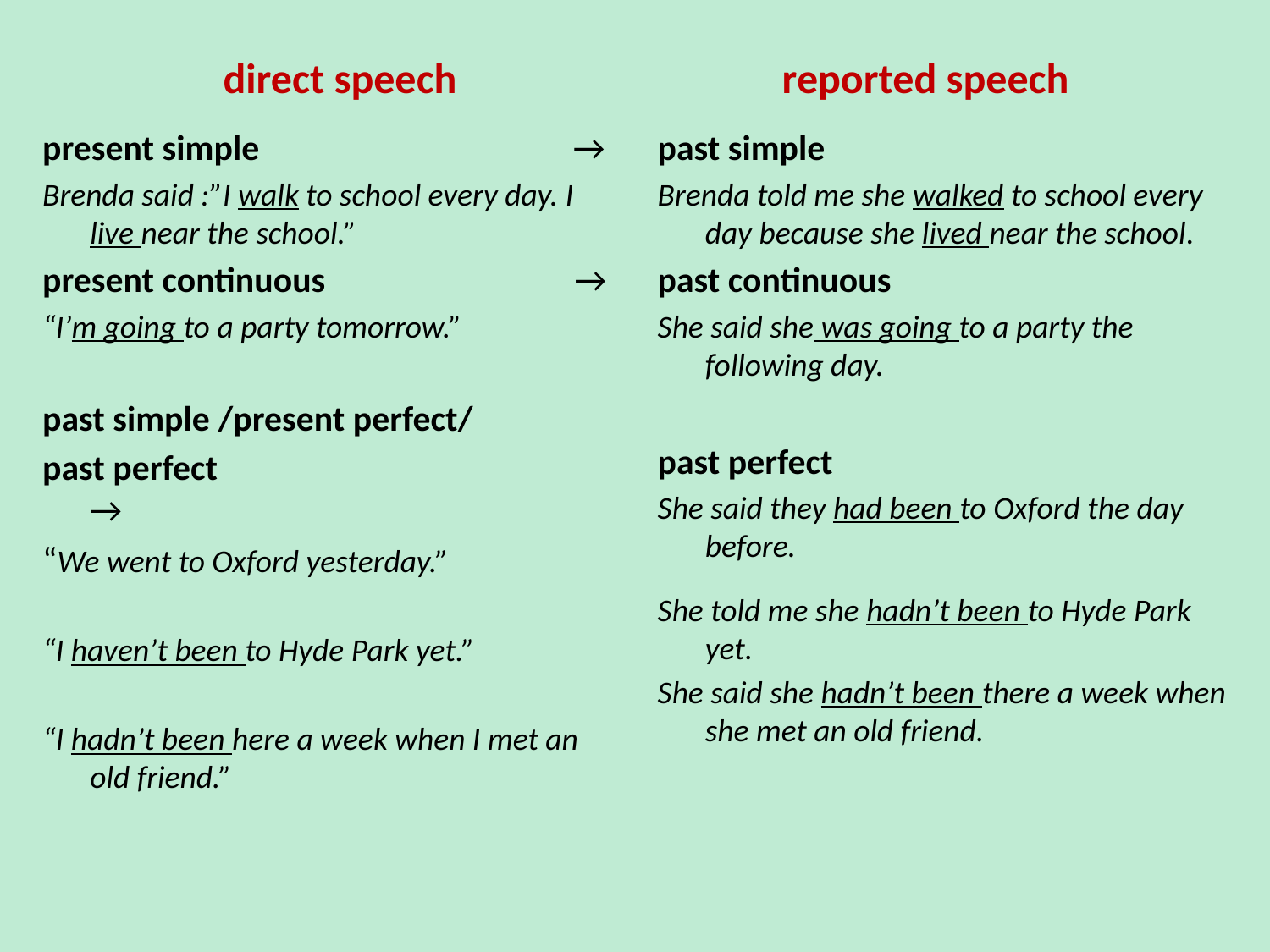

direct speech
reported speech
present simple                                       →
Brenda said :”I walk to school every day. I live near the school.”
present continuous                               →
“I’m going to a party tomorrow.”

past simple /present perfect/
past perfect                                             →
“We went to Oxford yesterday.”

“I haven’t been to Hyde Park yet.”

“I hadn’t been here a week when I met an old friend.”
past simple
Brenda told me she walked to school every day because she lived near the school.
past continuous
She said she was going to a party the following day.

past perfect
She said they had been to Oxford the day before.

She told me she hadn’t been to Hyde Park yet.
She said she hadn’t been there a week when she met an old friend.